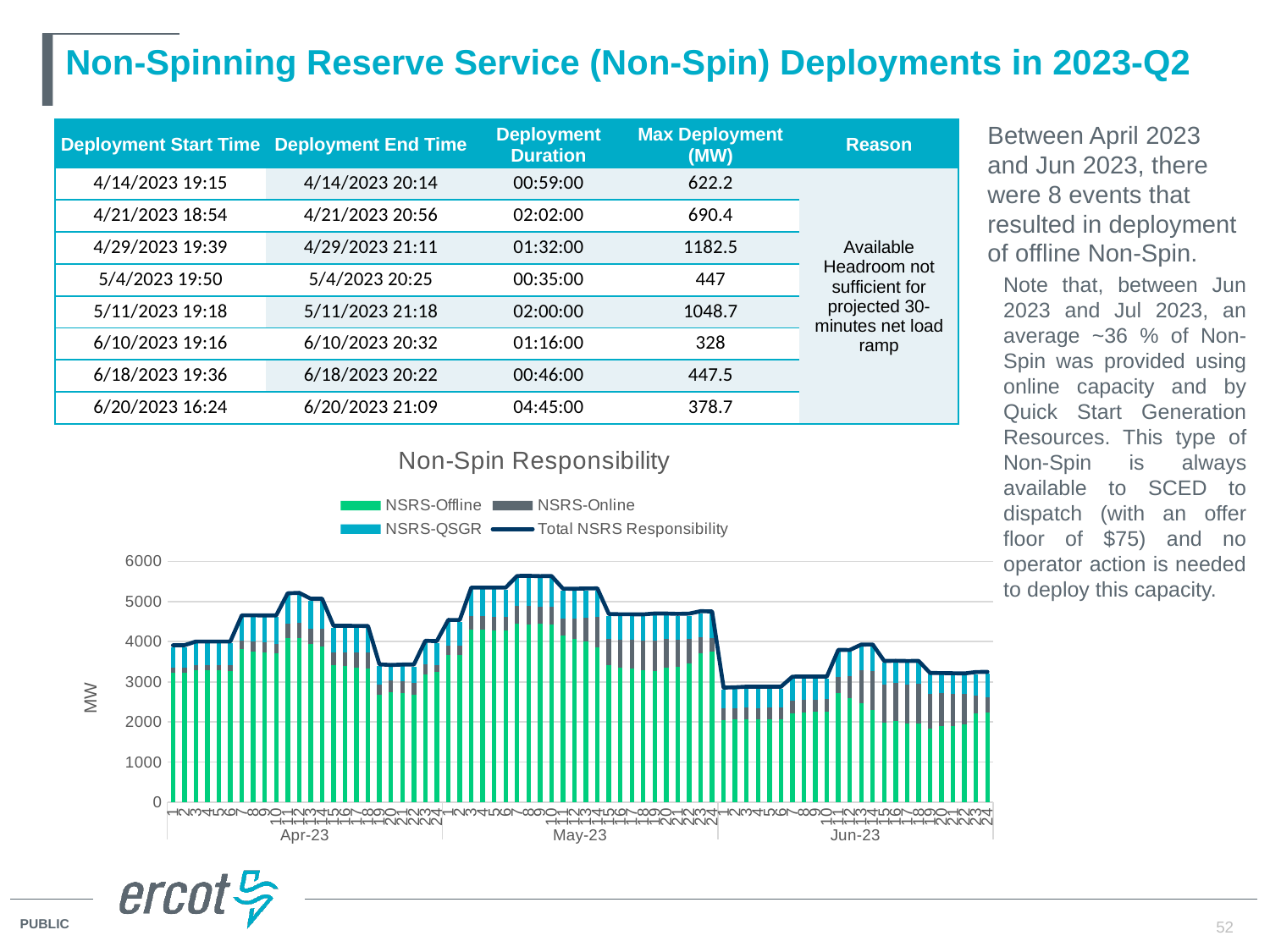

# Non-Spinning Reserve Service (Non-Spin) Deployments in 2023-Q2
Between April 2023 and Jun 2023, there were 8 events that resulted in deployment of offline Non-Spin.
Note that, between Jun 2023 and Jul 2023, an average ~36 % of Non-Spin was provided using online capacity and by Quick Start Generation Resources. This type of Non-Spin is always available to SCED to dispatch (with an offer floor of $75) and no operator action is needed to deploy this capacity.

| Deployment Start Time | Deployment End Time | Deployment Duration | Max Deployment (MW) | Reason |
| --- | --- | --- | --- | --- |
| 4/14/2023 19:15 | 4/14/2023 20:14 | 00:59:00 | 622.2 | Available Headroom not sufficient for projected 30-minutes net load ramp |
| 4/21/2023 18:54 | 4/21/2023 20:56 | 02:02:00 | 690.4 | Projected Ramp Available |
| 4/29/2023 19:39 | 4/29/2023 21:11 | 01:32:00 | 1182.5 | Projected Ramp Available |
| 5/4/2023 19:50 | 5/4/2023 20:25 | 00:35:00 | 447 | Projected Ramp Available |
| 5/11/2023 19:18 | 5/11/2023 21:18 | 02:00:00 | 1048.7 |  |
| 6/10/2023 19:16 | 6/10/2023 20:32 | 01:16:00 | 328 |  |
| 6/18/2023 19:36 | 6/18/2023 20:22 | 00:46:00 | 447.5 |  |
| 6/20/2023 16:24 | 6/20/2023 21:09 | 04:45:00 | 378.7 |  |

### Chart: Non-Spin Responsibility

| Category | NSRS-Offline | NSRS-Online | NSRS-QSGR | Total NSRS Responsibility |
|---|---|---|---|---|
| 1 | 3231.910851240158 | 123.35638542175293 | 508.5693286895752 | 3907.8300618489584 |
| 2 | 3221.6290315786996 | 125.53392804463705 | 519.5403334299723 | 3910.8300211588544 |
| 3 | 3287.4958284536997 | 130.3457197825114 | 540.144996770223 | 4002.3233642578125 |
| 4 | 3287.307050784429 | 136.92904675801594 | 534.5636615753174 | 4002.346826171875 |
| 5 | 3279.819640302658 | 145.14349810282388 | 533.3433305104573 | 4002.3267333984377 |
| 6 | 3265.861673180262 | 143.99271252950032 | 548.2320026397705 | 4002.3167317708335 |
| 7 | 3814.806297204892 | 209.0203904469808 | 587.9363295237223 | 4655.326741536458 |
| 8 | 3760.8544384839633 | 246.19367720286053 | 603.8016658147176 | 4655.216780598958 |
| 9 | 3725.271124675125 | 253.72399202982584 | 631.2779936472575 | 4654.366715494792 |
| 10 | 3701.6232503327233 | 243.52065376440683 | 662.7493352492651 | 4654.360042317709 |
| 11 | 4082.492488611738 | 365.51490720113117 | 716.762654240926 | 5203.886702473958 |
| 12 | 4085.3219108104704 | 375.9296553293864 | 708.9886694590251 | 5214.290087890625 |
| 13 | 3931.8580306013423 | 387.76355069478353 | 703.2253348032633 | 5069.483349609375 |
| 14 | 3885.114781909933 | 434.56428413391114 | 703.3743287404378 | 5069.810042317708 |
| 15 | 3416.1050000031787 | 315.6213909784953 | 615.6836688359579 | 4394.376708984375 |
| 16 | 3385.1971077524126 | 343.28918914794923 | 618.6640029907227 | 4394.350065104167 |
| 17 | 3362.2986556092897 | 372.98711350758873 | 609.5613361994425 | 4392.656722005208 |
| 18 | 3322.757278650999 | 402.9001747767131 | 616.8793479283651 | 4390.603385416666 |
| 19 | 2675.5801481167478 | 253.48065700531006 | 458.8493326187134 | 3434.6433837890627 |
| 20 | 2735.8690144881607 | 302.57095278104146 | 351.7246689637502 | 3418.6846923828125 |
| 21 | 2723.1062320987385 | 297.41384116808575 | 367.34666959444684 | 3430.000048828125 |
| 22 | 2688.4779435276987 | 278.242165184021 | 417.333996518453 | 3431.787361653646 |
| 23 | 3185.7628059943518 | 248.4816824277242 | 542.3220040957133 | 4021.2000732421875 |
| 24 | 3256.734487308065 | 164.8461545308431 | 546.8333315531413 | 4013.0806884765625 |
| 1 | 3675.989144432929 | 231.63401148396153 | 588.2193505687098 | 4540.422583795363 |
| 2 | 3678.267417492405 | 230.8177888316493 | 586.7600014594293 | 4540.3935704385085 |
| 3 | 4308.564560259542 | 321.3369177541425 | 670.9116095266035 | 5345.3935389364915 |
| 4 | 4302.173982512566 | 331.3226027950164 | 668.9329080889302 | 5345.37744140625 |
| 5 | 4288.180503429905 | 332.23264146620227 | 681.6838703155518 | 5345.377504410282 |
| 6 | 4290.042146575066 | 328.45048972099056 | 680.6622422126031 | 5345.354917464718 |
| 7 | 4446.393583067002 | 434.4503402094687 | 710.9686937024517 | 5635.3058215725805 |
| 8 | 4429.6425576969505 | 453.7263713959725 | 709.4793485826061 | 5637.428962953629 |
| 9 | 4438.010115342756 | 434.1664922160487 | 707.8119229962749 | 5630.397980720766 |
| 10 | 4417.85388581599 | 454.7532807627032 | 712.1932130629017 | 5633.929136214718 |
| 11 | 4156.319313931849 | 423.6810138456283 | 690.9451556667204 | 5319.835590977823 |
| 12 | 4069.3100302873113 | 499.8316359981414 | 698.0264730145855 | 5316.855027721775 |
| 13 | 4007.5395193215336 | 591.0106349299031 | 677.4490464272037 | 5324.666803175403 |
| 14 | 3857.5667638442205 | 752.5310766773839 | 669.5987273800757 | 5325.587292086693 |
| 15 | 3411.8452731678562 | 658.2103501096849 | 569.3980719543273 | 4688.582661290323 |
| 16 | 3344.5327479647053 | 708.6509438791583 | 581.0278832220262 | 4682.047237273186 |
| 17 | 3325.431289422896 | 725.4706555028116 | 584.7386576744818 | 4681.8504284274195 |
| 18 | 3290.847059335439 | 743.0189625832343 | 594.7964671042657 | 4678.814405871975 |
| 19 | 3273.090174569237 | 744.6976150235822 | 639.8458026301477 | 4701.524288054436 |
| 20 | 3354.6843435264404 | 710.6786594390869 | 587.9487150253788 | 4700.5341639364915 |
| 21 | 3368.7427955173675 | 687.5971515563226 | 584.3685722812529 | 4691.579400831653 |
| 22 | 3466.1344128308756 | 611.4500456779234 | 569.1974290417087 | 4697.652517011089 |
| 23 | 3711.5712386869614 | 392.57978850026285 | 605.5509724309368 | 4758.691579511089 |
| 24 | 3754.4702605739717 | 337.43856989952826 | 611.1964418349728 | 4752.266428301411 |
| 1 | 2051.3980534672737 | 292.8600893894831 | 466.4286648829778 | 2856.586637369792 |
| 2 | 2057.7632186690967 | 294.13249140580496 | 463.8736680587133 | 2863.369352213542 |
| 3 | 2070.9484318852424 | 284.4845048268636 | 475.7936628977458 | 2879.0000244140624 |
| 4 | 2068.3894068201384 | 280.0084615389506 | 477.3353352546692 | 2877.0167317708333 |
| 5 | 2061.376447021961 | 295.65955340067546 | 470.7206671396891 | 2879.0400634765624 |
| 6 | 2078.129694092274 | 284.52486082712807 | 465.231995455424 | 2879.1800048828127 |
| 7 | 2218.7157707552115 | 311.81665552457173 | 546.9009917736054 | 3128.7266845703125 |
| 8 | 2244.8838314513364 | 307.40781102180483 | 527.3316624482472 | 3130.8667561848956 |
| 9 | 2261.1710791766645 | 299.0010716319084 | 520.3043248931567 | 3130.8034423828126 |
| 10 | 2265.2344067874055 | 312.93555136422316 | 506.59333454072475 | 3131.2801025390627 |
| 11 | 2720.7455599387486 | 402.129532623291 | 624.6650128682454 | 3795.5901123046874 |
| 12 | 2586.84396734188 | 551.8591648101807 | 603.9470099131266 | 3791.550113932292 |
| 13 | 2457.747616498669 | 839.8087767283122 | 579.7103171030681 | 3926.8335123697916 |
| 14 | 2295.678048627327 | 980.6846234766145 | 609.2706499608854 | 3928.3301676432293 |
| 15 | 1987.2903130191069 | 942.6301759133736 | 548.5948647767306 | 3519.548763020833 |
| 16 | 2017.3849479978282 | 961.8725150465965 | 513.6379972418149 | 3524.2255045572915 |
| 17 | 1966.3934461310505 | 962.5382201897602 | 558.2383362067243 | 3518.336678059896 |
| 18 | 1968.4206535619994 | 978.9806794417401 | 546.4399992691974 | 3519.7313720703123 |
| 19 | 1835.4354826651513 | 854.2551794846853 | 499.7293399651845 | 3219.243400065104 |
| 20 | 1890.9864971001944 | 824.9475254217783 | 464.68267070452373 | 3218.0033203125 |
| 21 | 1909.550101429224 | 800.2809198796749 | 464.2170049250126 | 3213.684635416667 |
| 22 | 1950.1418827881416 | 747.874840431412 | 461.00134161611396 | 3208.21474609375 |
| 23 | 2212.854045468569 | 438.58633193174995 | 541.1163444598516 | 3243.1900553385417 |
| 24 | 2226.856816462676 | 398.50026059945424 | 571.3563291629156 | 3248.4466959635415 |
52